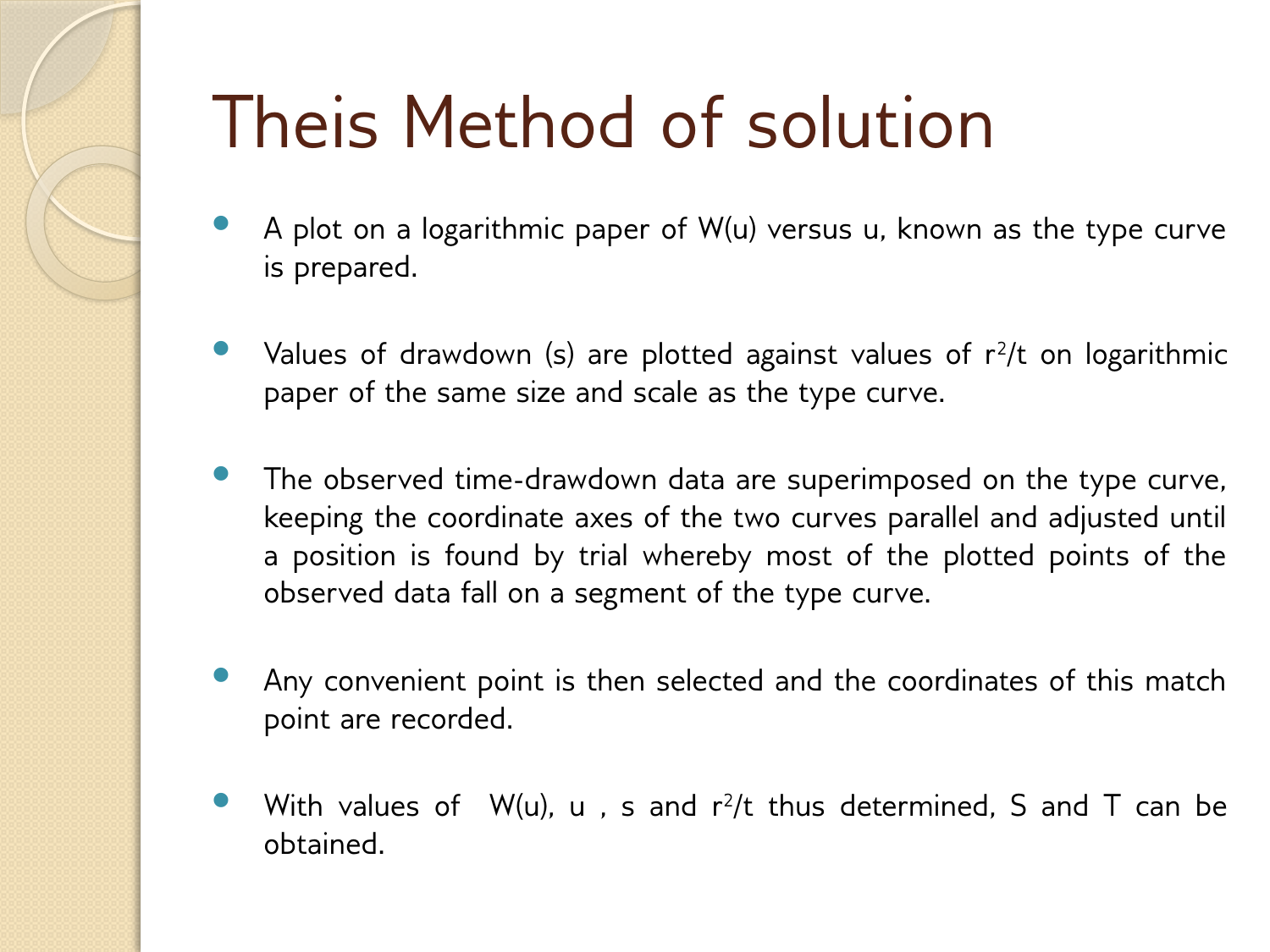

# Theis Method of solution
A plot on a logarithmic paper of W(u) versus u, known as the type curve is prepared.

Values of drawdown (s) are plotted against values of r2/t on logarithmic paper of the same size and scale as the type curve.

The observed time-drawdown data are superimposed on the type curve, keeping the coordinate axes of the two curves parallel and adjusted until a position is found by trial whereby most of the plotted points of the observed data fall on a segment of the type curve.

Any convenient point is then selected and the coordinates of this match point are recorded.

With values of  W(u), u , s and r2/t thus determined, S and T can be obtained.